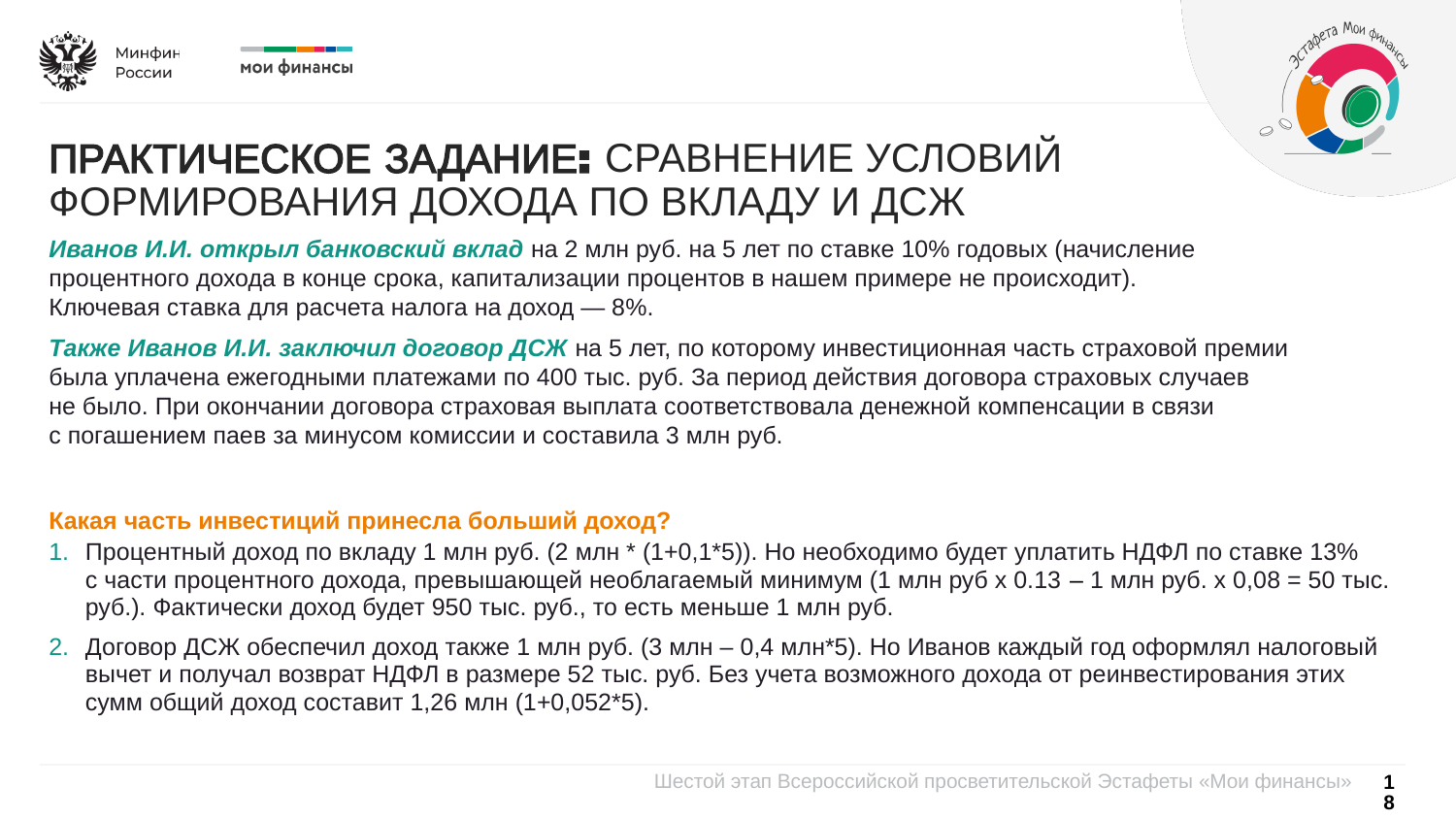

ПРАКТИЧЕСКОЕ ЗАДАНИЕ: СРАВНЕНИЕ УСЛОВИЙ ФОРМИРОВАНИЯ ДОХОДА ПО ВКЛАДУ И ДСЖ
Иванов И.И. открыл банковский вклад на 2 млн руб. на 5 лет по ставке 10% годовых (начисление процентного дохода в конце срока, капитализации процентов в нашем примере не происходит).
Ключевая ставка для расчета налога на доход — 8%.
Также Иванов И.И. заключил договор ДСЖ на 5 лет, по которому инвестиционная часть страховой премии была уплачена ежегодными платежами по 400 тыс. руб. За период действия договора страховых случаев
не было. При окончании договора страховая выплата соответствовала денежной компенсации в связи
с погашением паев за минусом комиссии и составила 3 млн руб.
Какая часть инвестиций принесла больший доход?
Процентный доход по вкладу 1 млн руб. (2 млн * (1+0,1*5)). Но необходимо будет уплатить НДФЛ по ставке 13%
с части процентного дохода, превышающей необлагаемый минимум (1 млн руб х 0.13 – 1 млн руб. х 0,08 = 50 тыс. руб.). Фактически доход будет 950 тыс. руб., то есть меньше 1 млн руб.
Договор ДСЖ обеспечил доход также 1 млн руб. (3 млн – 0,4 млн*5). Но Иванов каждый год оформлял налоговый вычет и получал возврат НДФЛ в размере 52 тыс. руб. Без учета возможного дохода от реинвестирования этих сумм общий доход составит 1,26 млн (1+0,052*5).
18